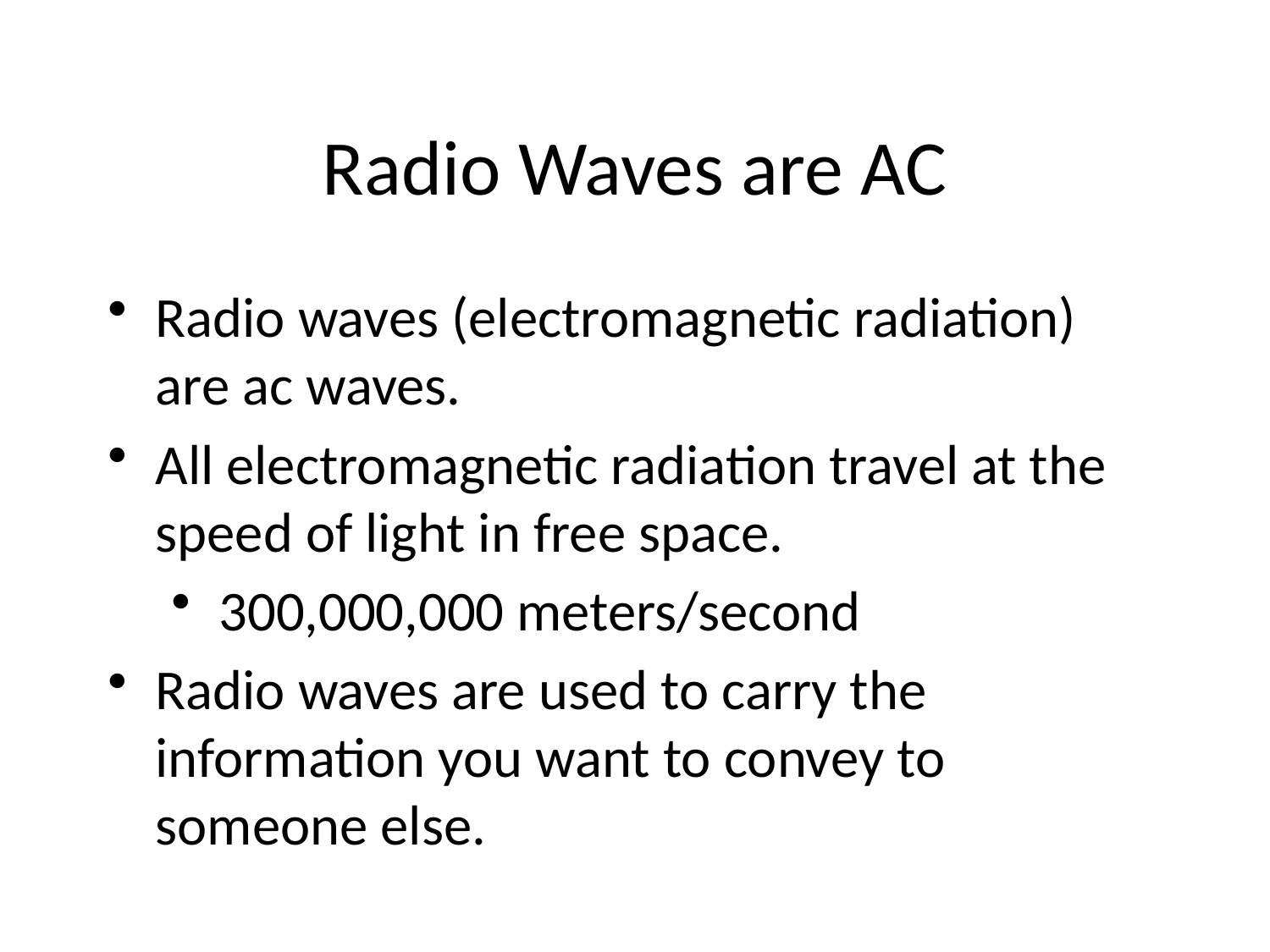

Radio Waves are AC
Radio waves (electromagnetic radiation) are ac waves.
All electromagnetic radiation travel at the speed of light in free space.
300,000,000 meters/second
Radio waves are used to carry the information you want to convey to someone else.